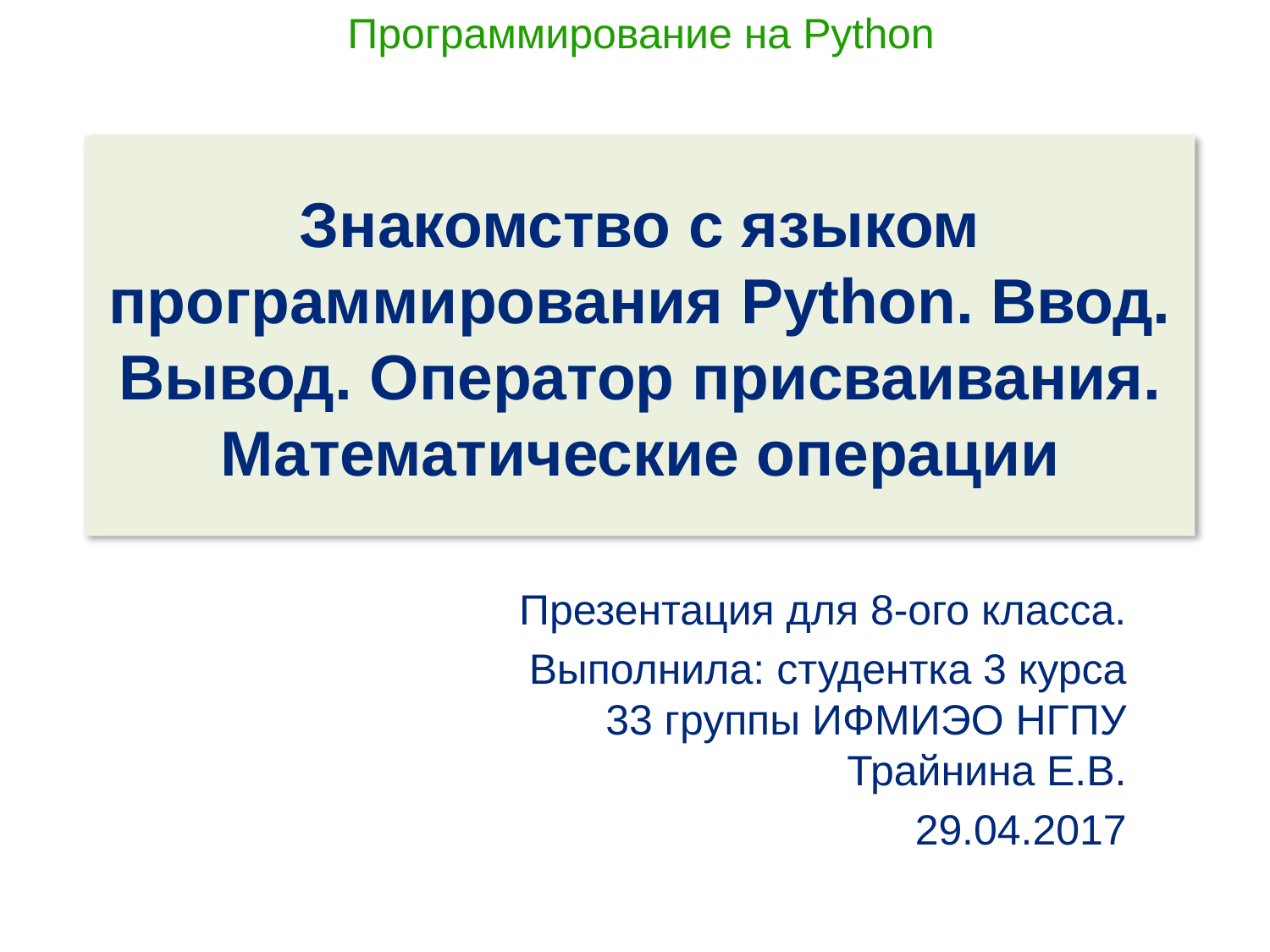

Программирование на Python
# Знакомство с языком программирования Python. Ввод. Вывод. Оператор присваивания. Математические операции
Презентация для 8-ого класса.
Выполнила: студентка 3 курса 33 группы ИФМИЭО НГПУ Трайнина Е.В.
29.04.2017